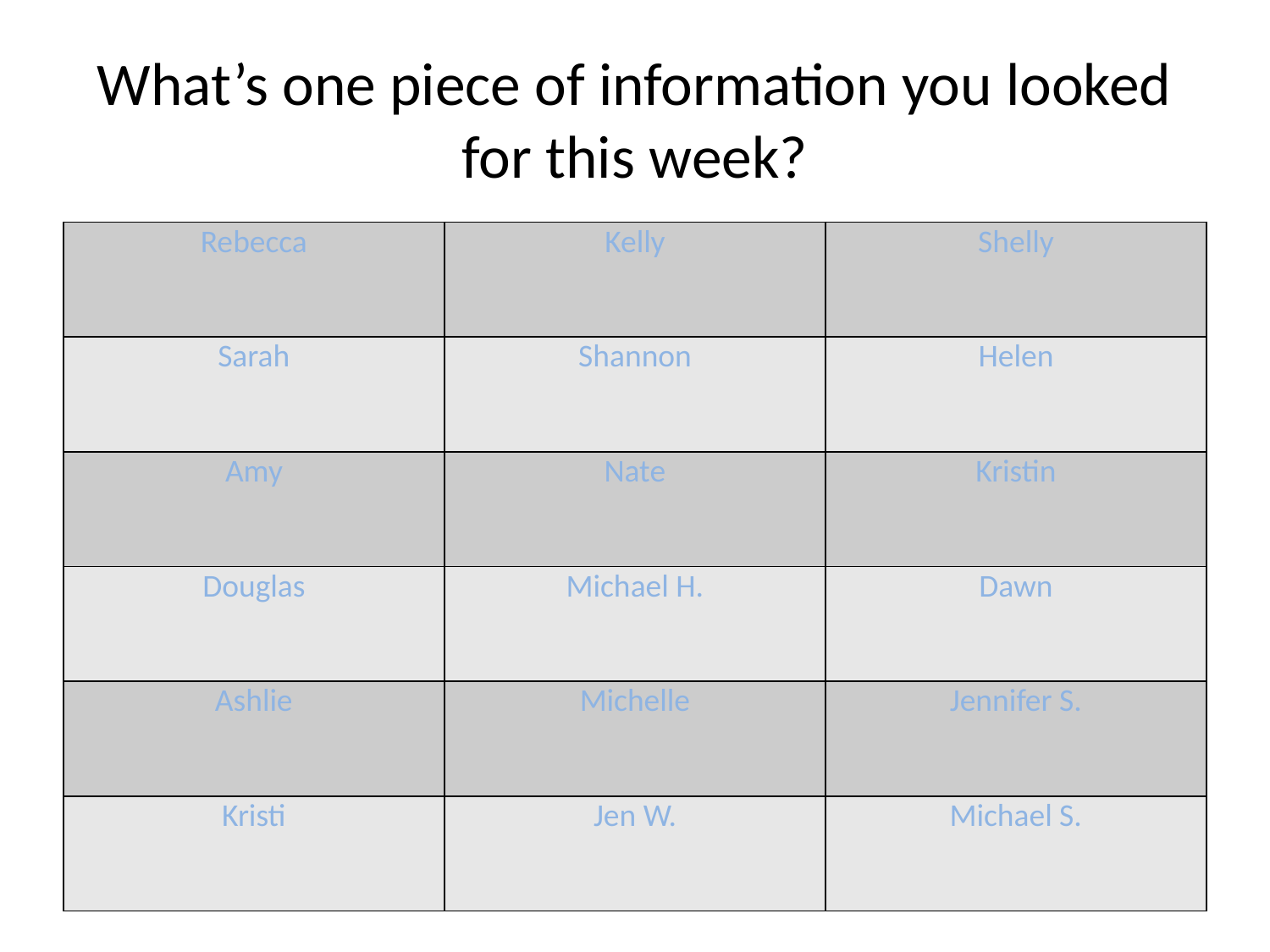

# What’s one piece of information you looked for this week?
| Rebecca | Kelly | Shelly |
| --- | --- | --- |
| Sarah | Shannon | Helen |
| Amy | Nate | Kristin |
| Douglas | Michael H. | Dawn |
| Ashlie | Michelle | Jennifer S. |
| Kristi | Jen W. | Michael S. |